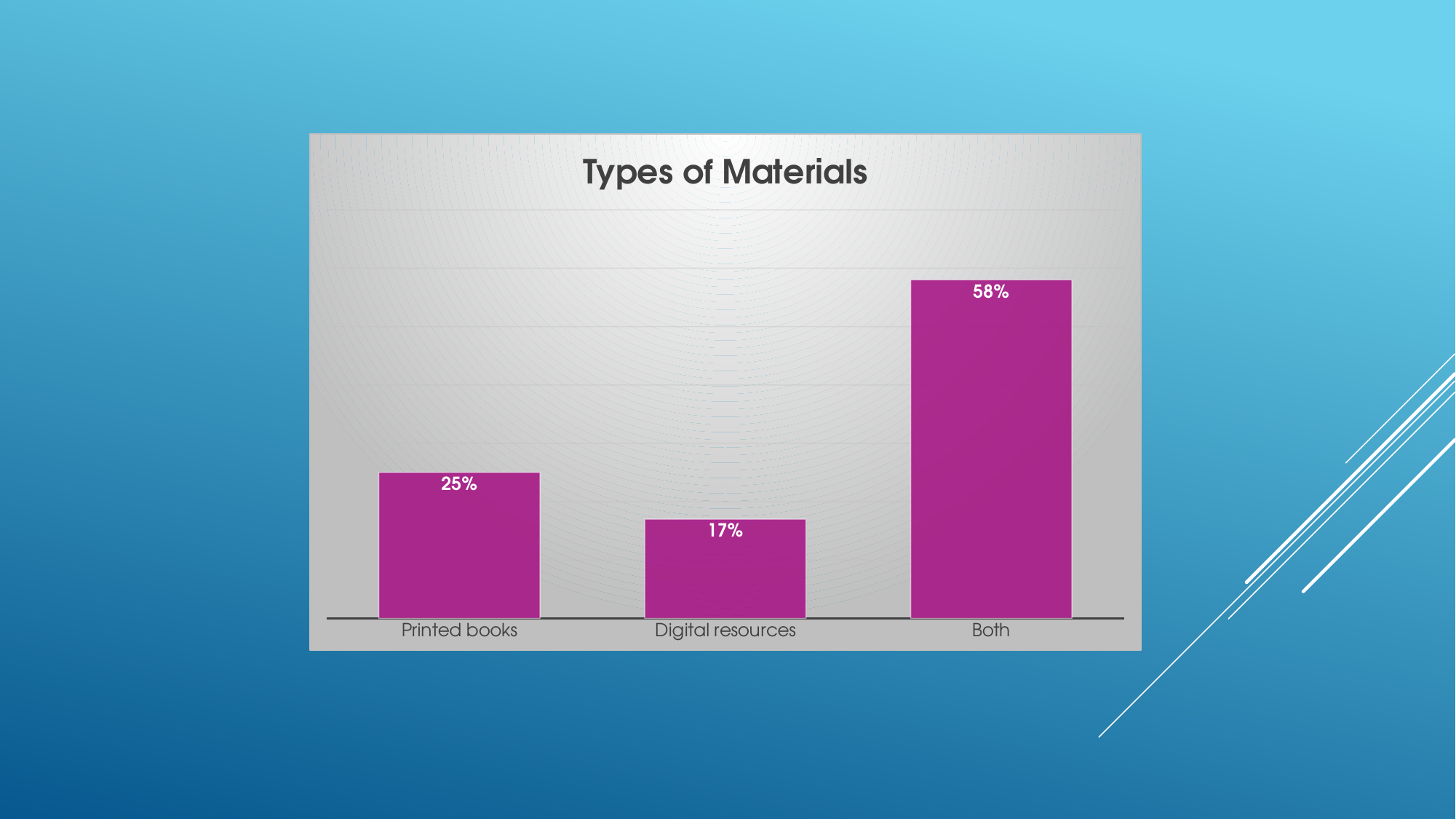

### Chart: Types of Materials

| Category |  |
|---|---|
| Printed books | 0.25 |
| Digital resources | 0.17 |
| Both | 0.58 |